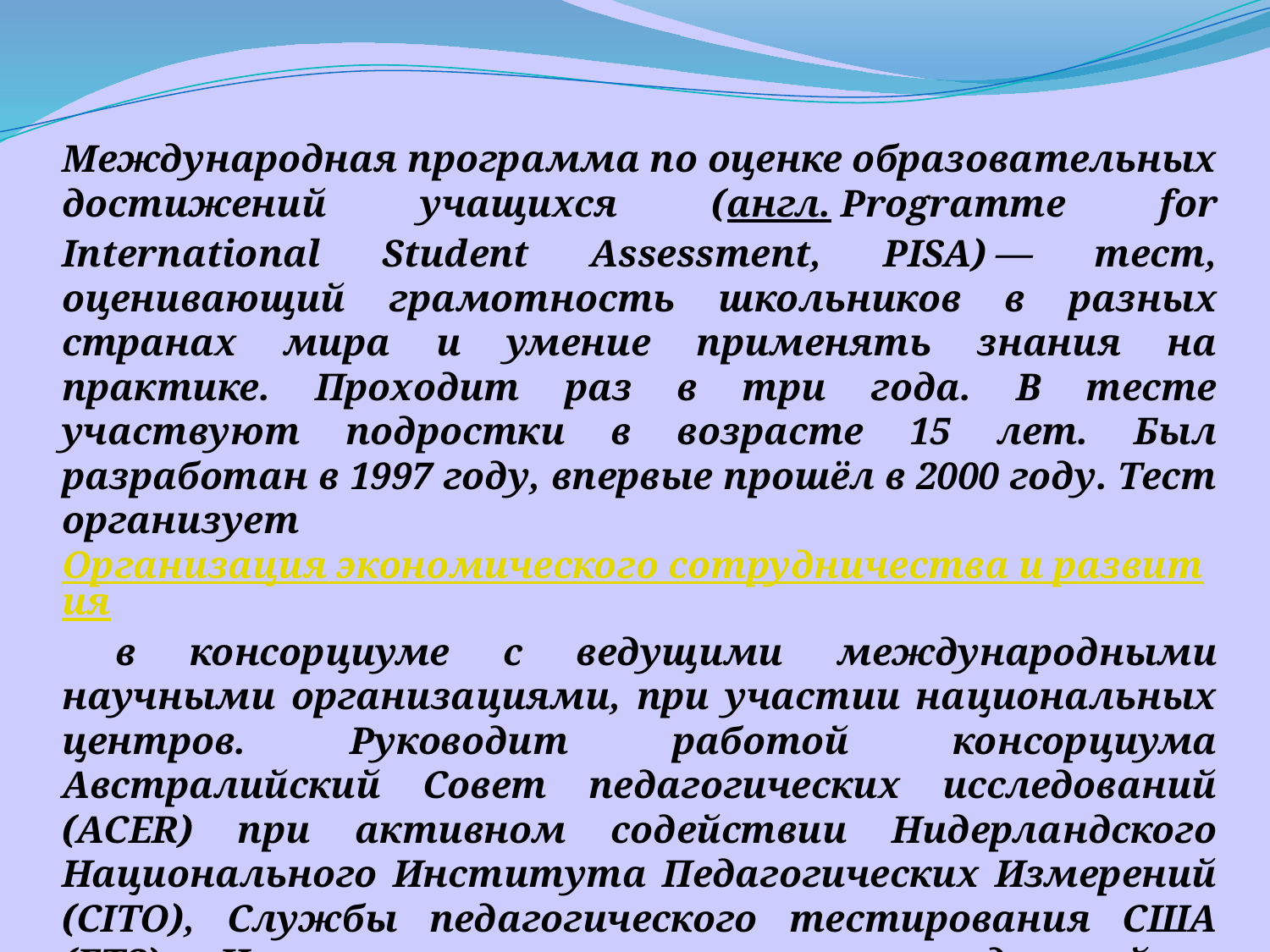

Международная программа по оценке образовательных достижений учащихся (англ. Programme for International Student Assessment, PISA) — тест, оценивающий грамотность школьников в разных странах мира и умение применять знания на практике. Проходит раз в три года. В тесте участвуют подростки в возрасте 15 лет. Был разработан в 1997 году, впервые прошёл в 2000 году. Тест организует Организация экономического сотрудничества и развития в консорциуме с ведущими международными научными организациями, при участии национальных центров. Руководит работой консорциума Австралийский Совет педагогических исследований (ACER) при активном содействии Нидерландского Национального Института Педагогических Измерений (CITO), Службы педагогического тестирования США (ETS), Национального института исследований в области образования (NIER) в Японии; Вестат США (WESTAT) и других авторитетных в мире образования организаций.